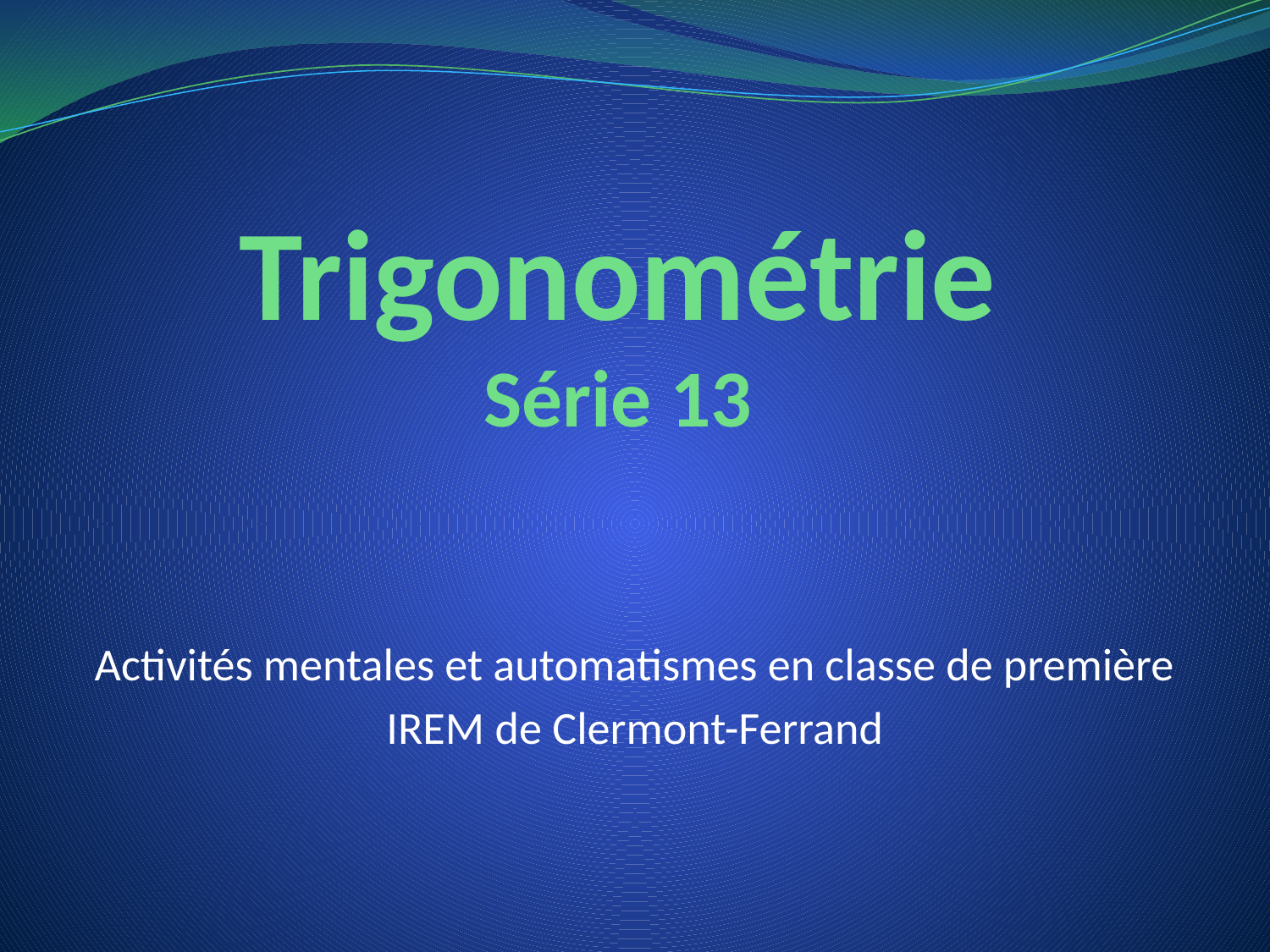

# Trigonométrie Série 13
Activités mentales et automatismes en classe de première
IREM de Clermont-Ferrand